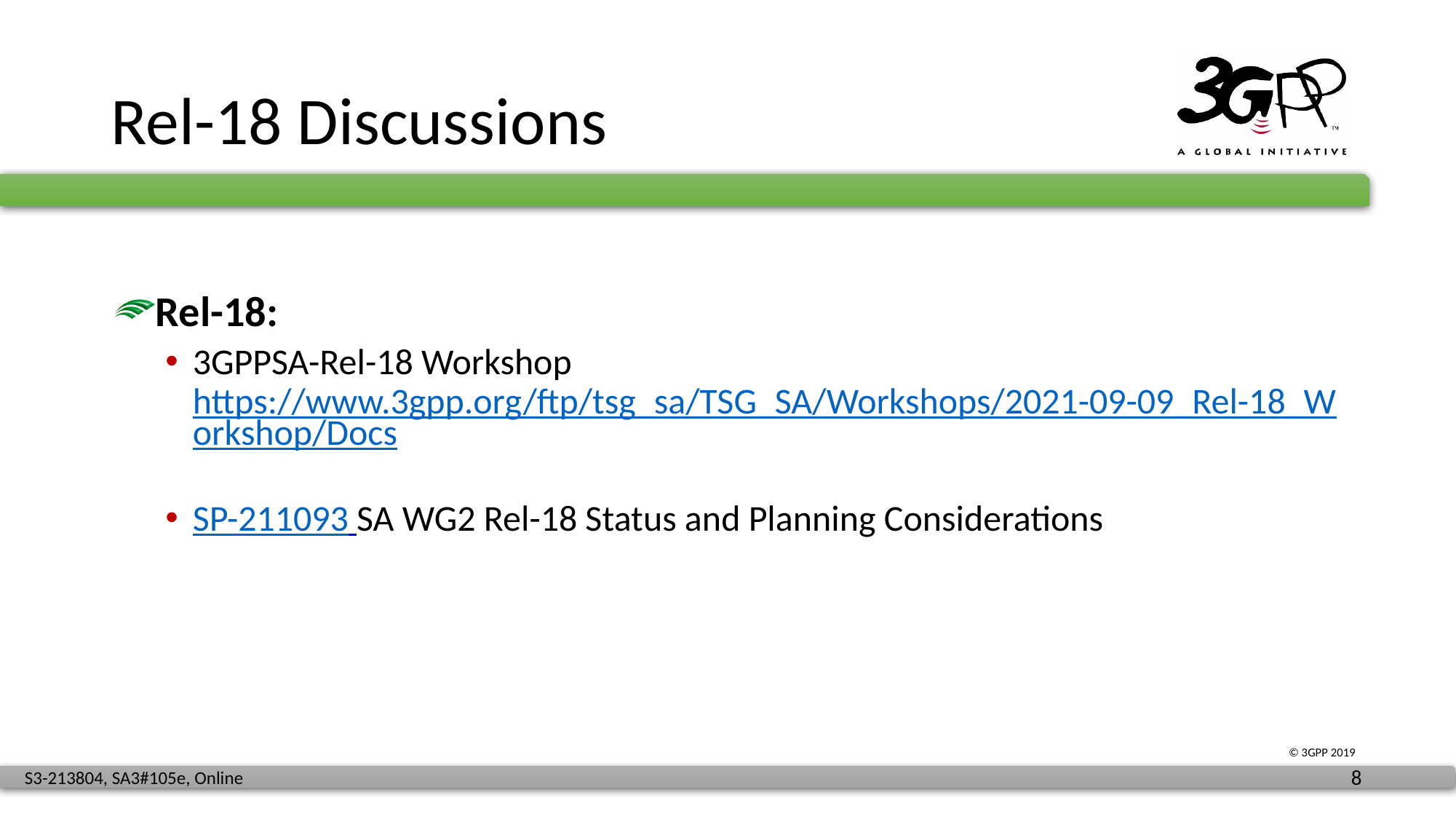

# Rel-18 Discussions

Rel-18:
3GPPSA-Rel-18 Workshop https://www.3gpp.org/ftp/tsg_sa/TSG_SA/Workshops/2021-09-09_Rel-18_Workshop/Docs
SP-211093 SA WG2 Rel-18 Status and Planning Considerations